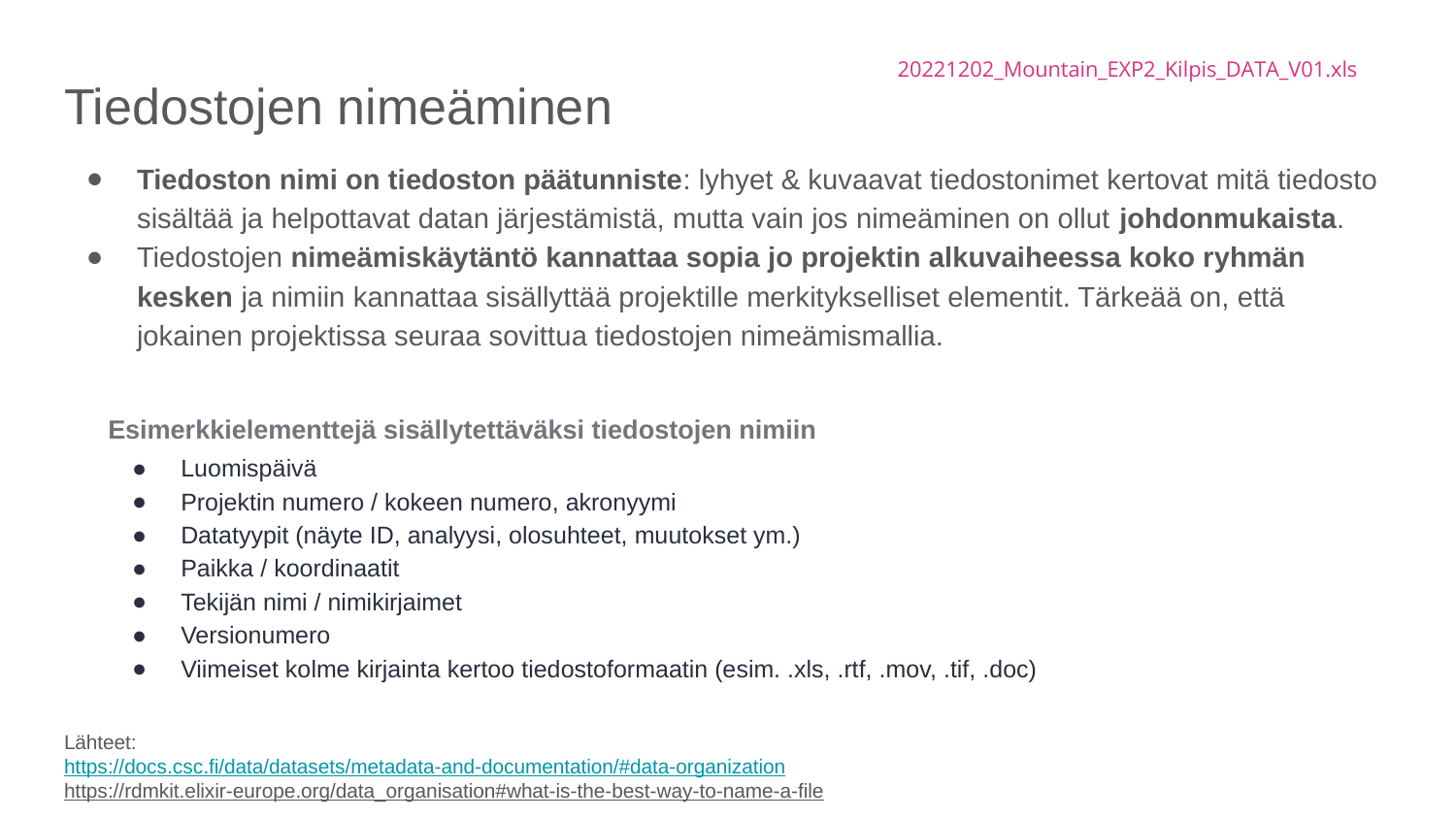

20221202_Mountain_EXP2_Kilpis_DATA_V01.xls
# Tiedostojen nimeäminen
Tiedoston nimi on tiedoston päätunniste: lyhyet & kuvaavat tiedostonimet kertovat mitä tiedosto sisältää ja helpottavat datan järjestämistä, mutta vain jos nimeäminen on ollut johdonmukaista.
Tiedostojen nimeämiskäytäntö kannattaa sopia jo projektin alkuvaiheessa koko ryhmän kesken ja nimiin kannattaa sisällyttää projektille merkitykselliset elementit. Tärkeää on, että jokainen projektissa seuraa sovittua tiedostojen nimeämismallia.
Esimerkkielementtejä sisällytettäväksi tiedostojen nimiin
Luomispäivä
Projektin numero / kokeen numero, akronyymi
Datatyypit (näyte ID, analyysi, olosuhteet, muutokset ym.)
Paikka / koordinaatit
Tekijän nimi / nimikirjaimet
Versionumero
Viimeiset kolme kirjainta kertoo tiedostoformaatin (esim. .xls, .rtf, .mov, .tif, .doc)
Lähteet:
https://docs.csc.fi/data/datasets/metadata-and-documentation/#data-organization
https://rdmkit.elixir-europe.org/data_organisation#what-is-the-best-way-to-name-a-file